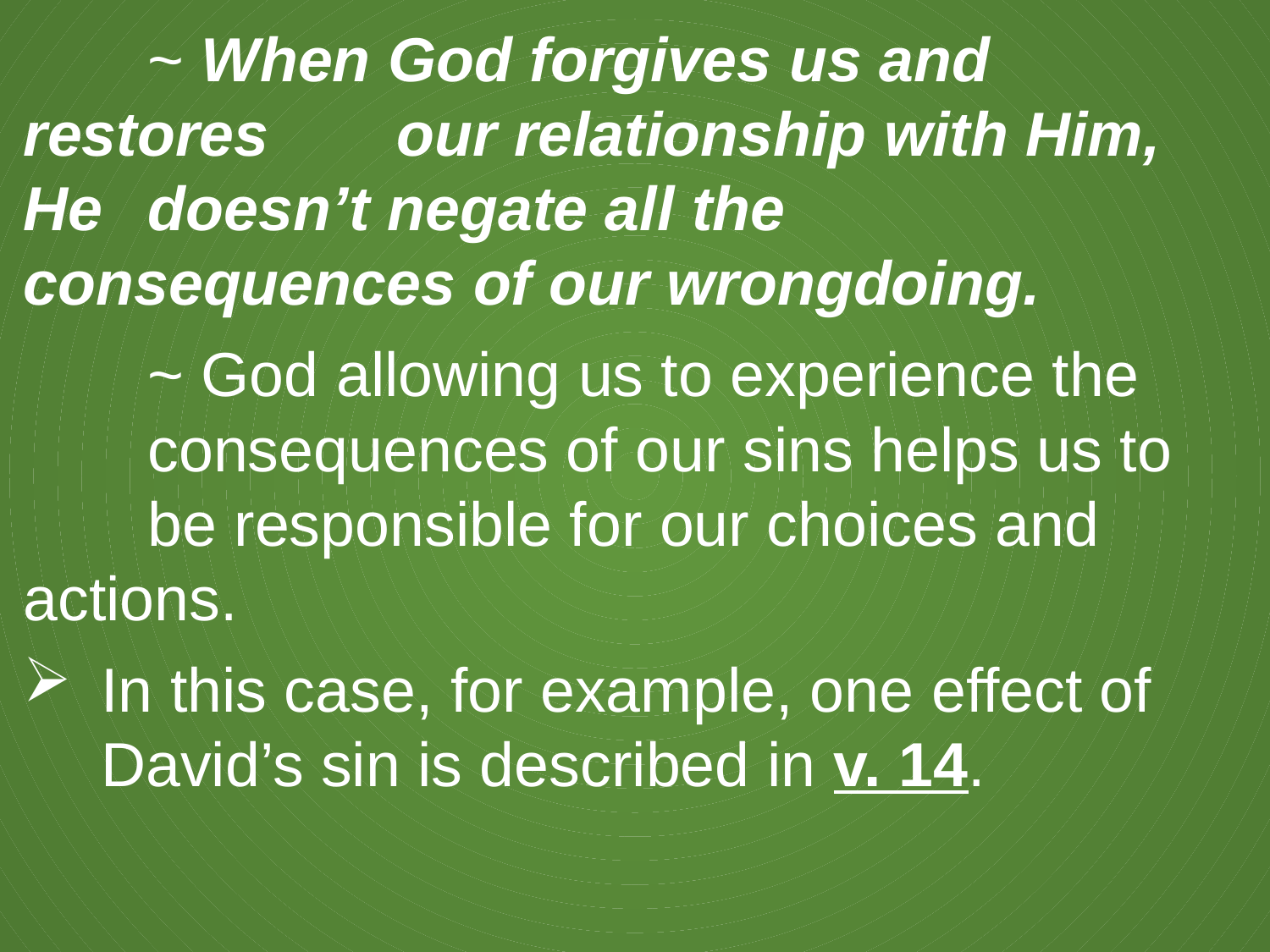

~ When God forgives us and restores 			our relationship with Him, He 				doesn’t negate all the 						consequences of our wrongdoing.
	~ God allowing us to experience the 				consequences of our sins helps us to 			be responsible for our choices and 				actions.
In this case, for example, one effect of David’s sin is described in v. 14.